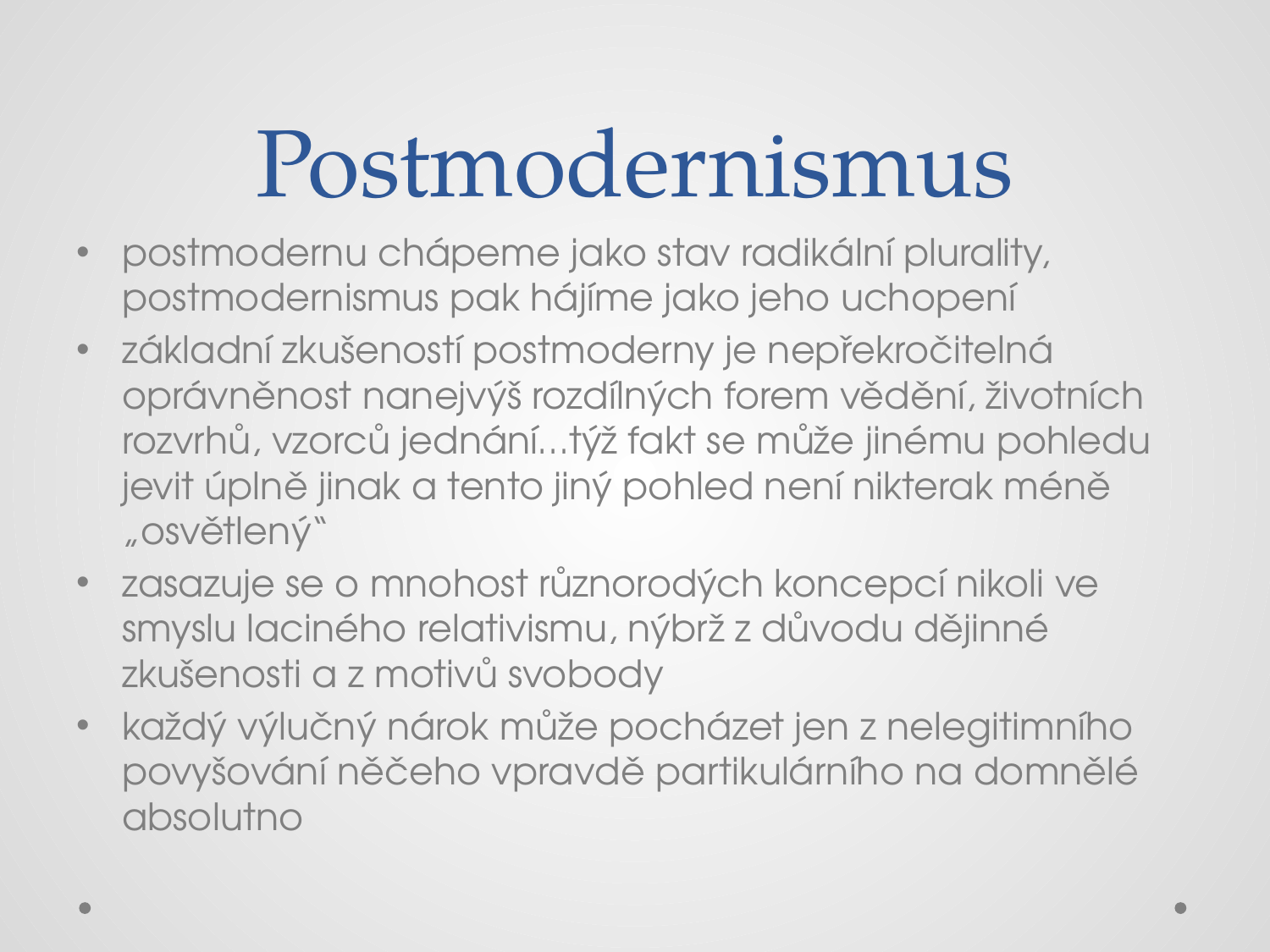

# Postmodernismus
postmodernu chápeme jako stav radikální plurality, postmodernismus pak hájíme jako jeho uchopení
základní zkušeností postmoderny je nepřekročitelná oprávněnost nanejvýš rozdílných forem vědění, životních rozvrhů, vzorců jednání…týž fakt se může jinému pohledu jevit úplně jinak a tento jiný pohled není nikterak méně „osvětlený“
zasazuje se o mnohost různorodých koncepcí nikoli ve smyslu laciného relativismu, nýbrž z důvodu dějinné zkušenosti a z motivů svobody
každý výlučný nárok může pocházet jen z nelegitimního povyšování něčeho vpravdě partikulárního na domnělé absolutno